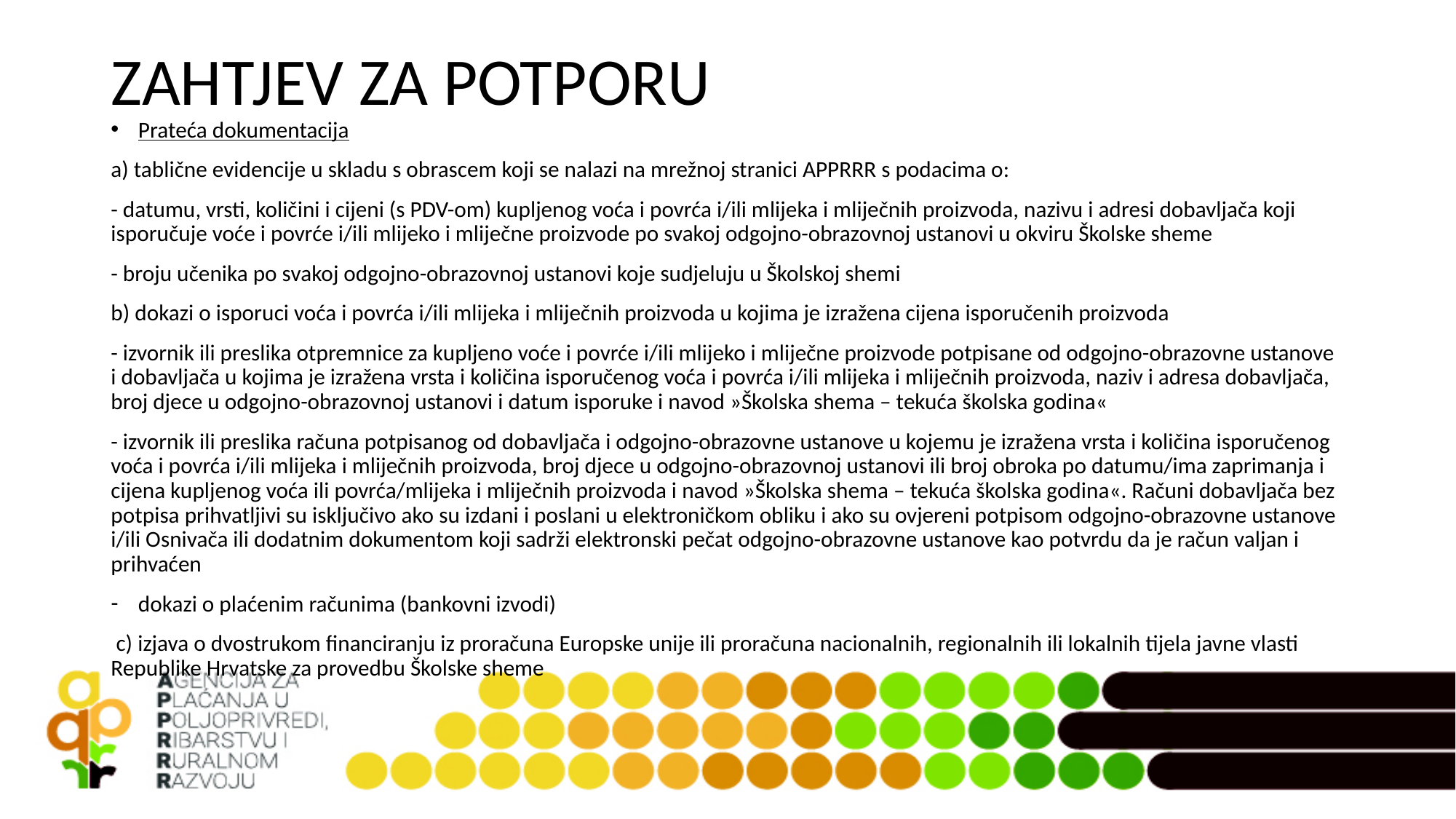

# ZAHTJEV ZA POTPORU
Prateća dokumentacija
a) tablične evidencije u skladu s obrascem koji se nalazi na mrežnoj stranici APPRRR s podacima o:
- datumu, vrsti, količini i cijeni (s PDV-om) kupljenog voća i povrća i/ili mlijeka i mliječnih proizvoda, nazivu i adresi dobavljača koji isporučuje voće i povrće i/ili mlijeko i mliječne proizvode po svakoj odgojno-obrazovnoj ustanovi u okviru Školske sheme
- broju učenika po svakoj odgojno-obrazovnoj ustanovi koje sudjeluju u Školskoj shemi
b) dokazi o isporuci voća i povrća i/ili mlijeka i mliječnih proizvoda u kojima je izražena cijena isporučenih proizvoda
- izvornik ili preslika otpremnice za kupljeno voće i povrće i/ili mlijeko i mliječne proizvode potpisane od odgojno-obrazovne ustanove i dobavljača u kojima je izražena vrsta i količina isporučenog voća i povrća i/ili mlijeka i mliječnih proizvoda, naziv i adresa dobavljača, broj djece u odgojno-obrazovnoj ustanovi i datum isporuke i navod »Školska shema – tekuća školska godina«
- izvornik ili preslika računa potpisanog od dobavljača i odgojno-obrazovne ustanove u kojemu je izražena vrsta i količina isporučenog voća i povrća i/ili mlijeka i mliječnih proizvoda, broj djece u odgojno-obrazovnoj ustanovi ili broj obroka po datumu/ima zaprimanja i cijena kupljenog voća ili povrća/mlijeka i mliječnih proizvoda i navod »Školska shema – tekuća školska godina«. Računi dobavljača bez potpisa prihvatljivi su isključivo ako su izdani i poslani u elektroničkom obliku i ako su ovjereni potpisom odgojno-obrazovne ustanove  i/ili Osnivača ili dodatnim dokumentom koji sadrži elektronski pečat odgojno-obrazovne ustanove kao potvrdu da je račun valjan i prihvaćen
dokazi o plaćenim računima (bankovni izvodi)
 c) izjava o dvostrukom financiranju iz proračuna Europske unije ili proračuna nacionalnih, regionalnih ili lokalnih tijela javne vlasti Republike Hrvatske za provedbu Školske sheme